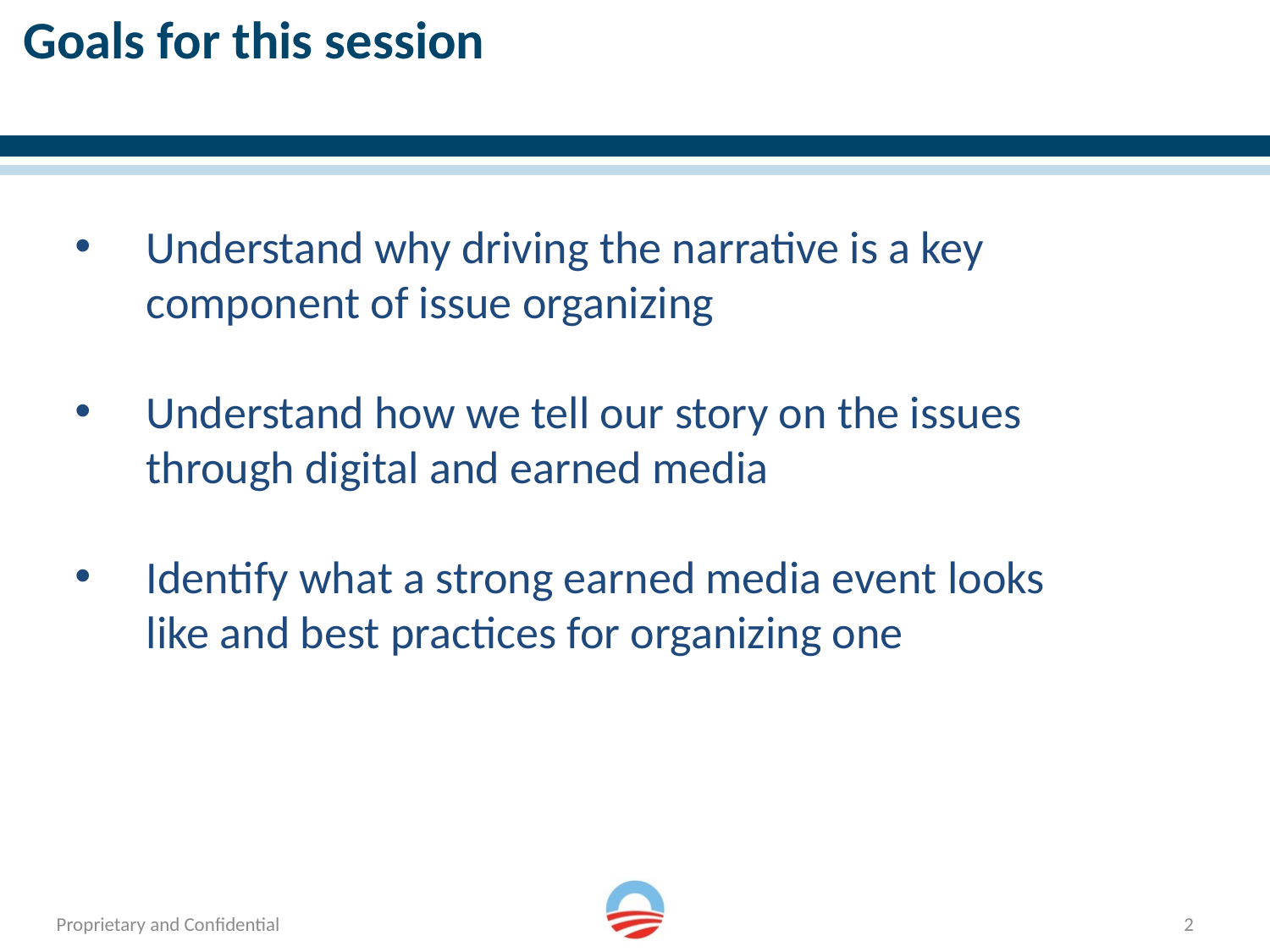

# Goals for this session
Understand why driving the narrative is a key component of issue organizing

Understand how we tell our story on the issues through digital and earned media

Identify what a strong earned media event looks like and best practices for organizing one
2